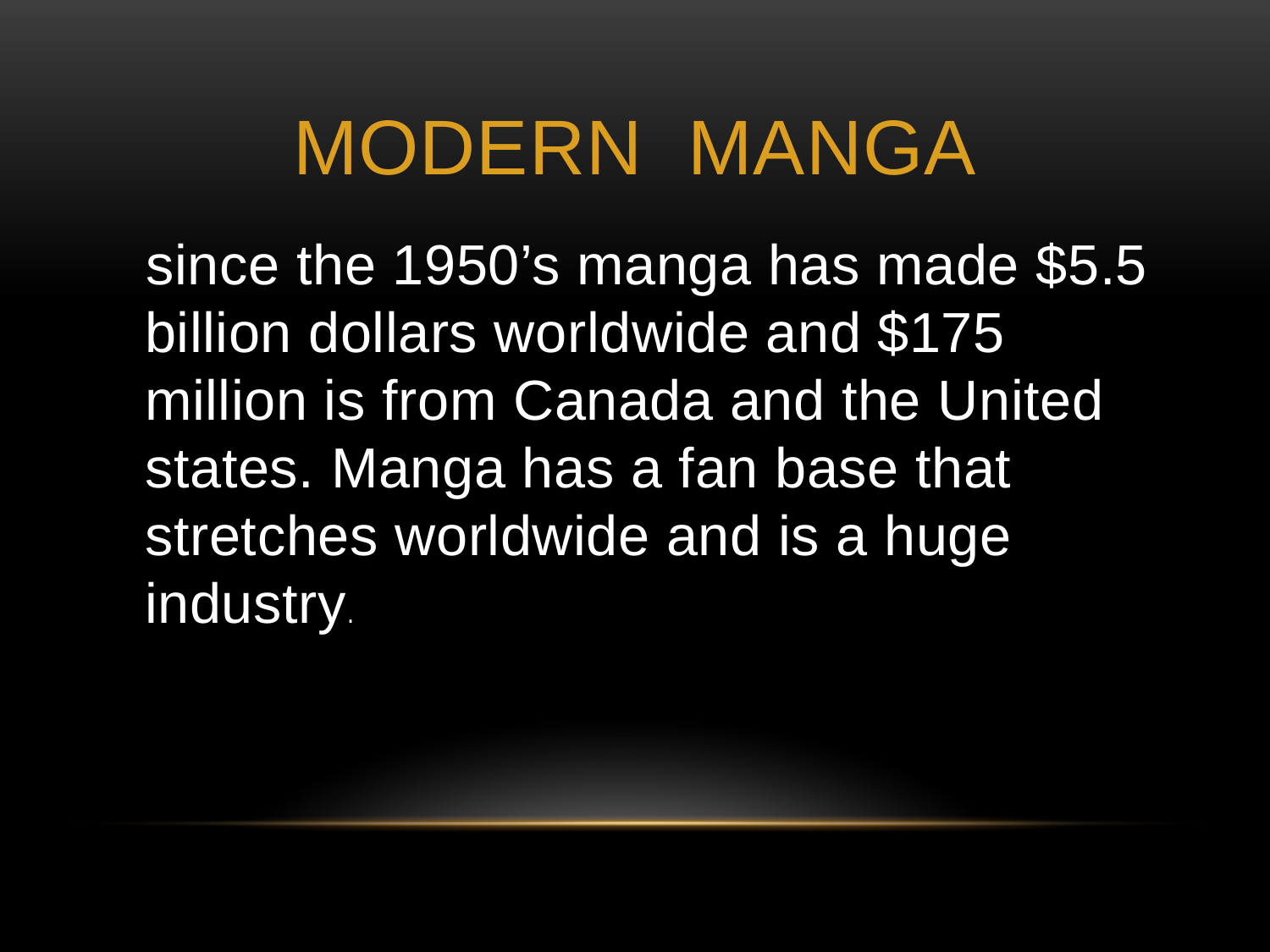

# Modern  manga
   since the 1950’s manga has made $5.5 billion dollars worldwide and $175 million is from Canada and the United states. Manga has a fan base that stretches worldwide and is a huge industry.